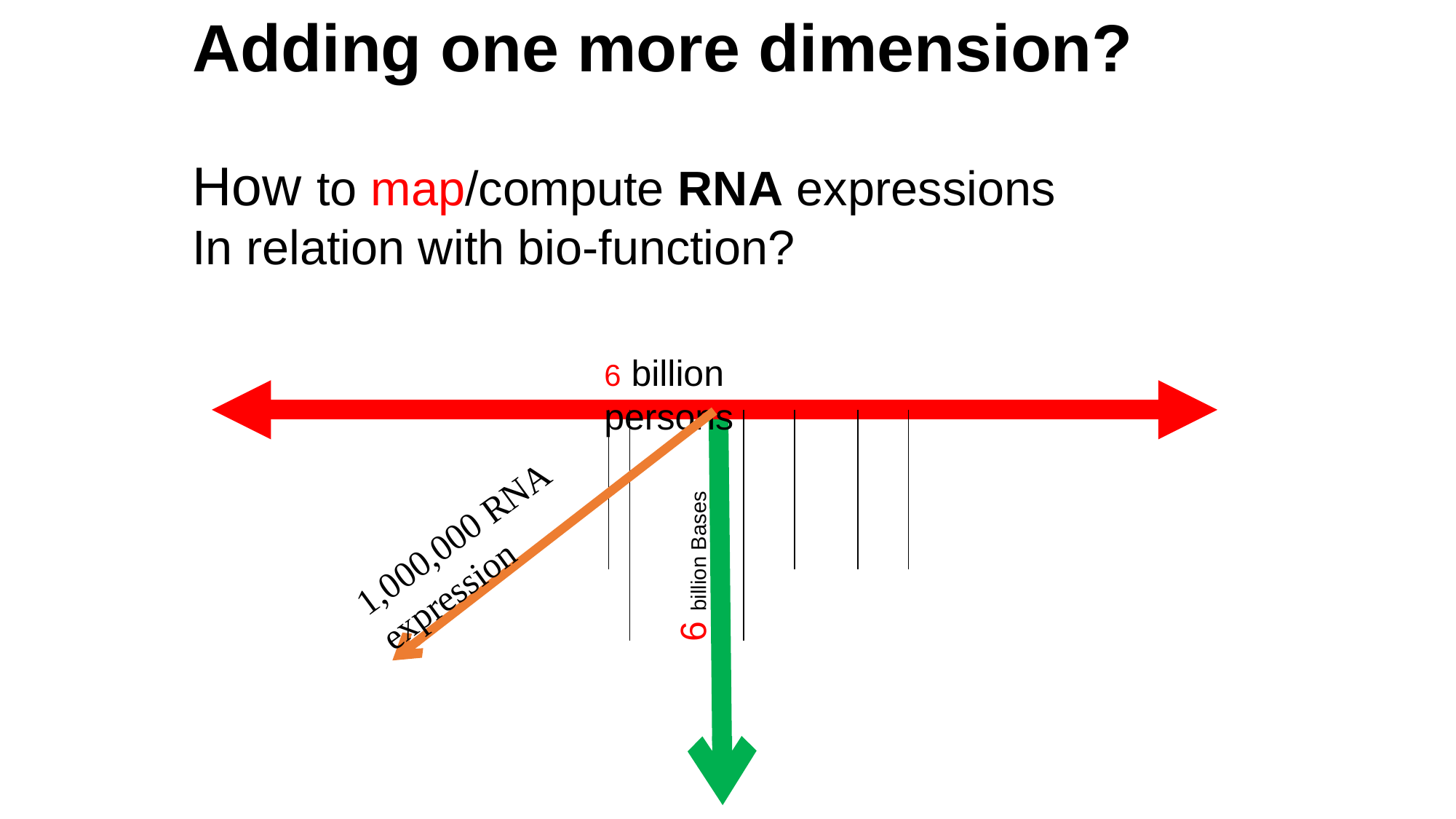

Adding one more dimension?

How to map/compute RNA expressions
In relation with bio-function?
6 billion persons
6 billion Bases
1,000,000 RNA expression